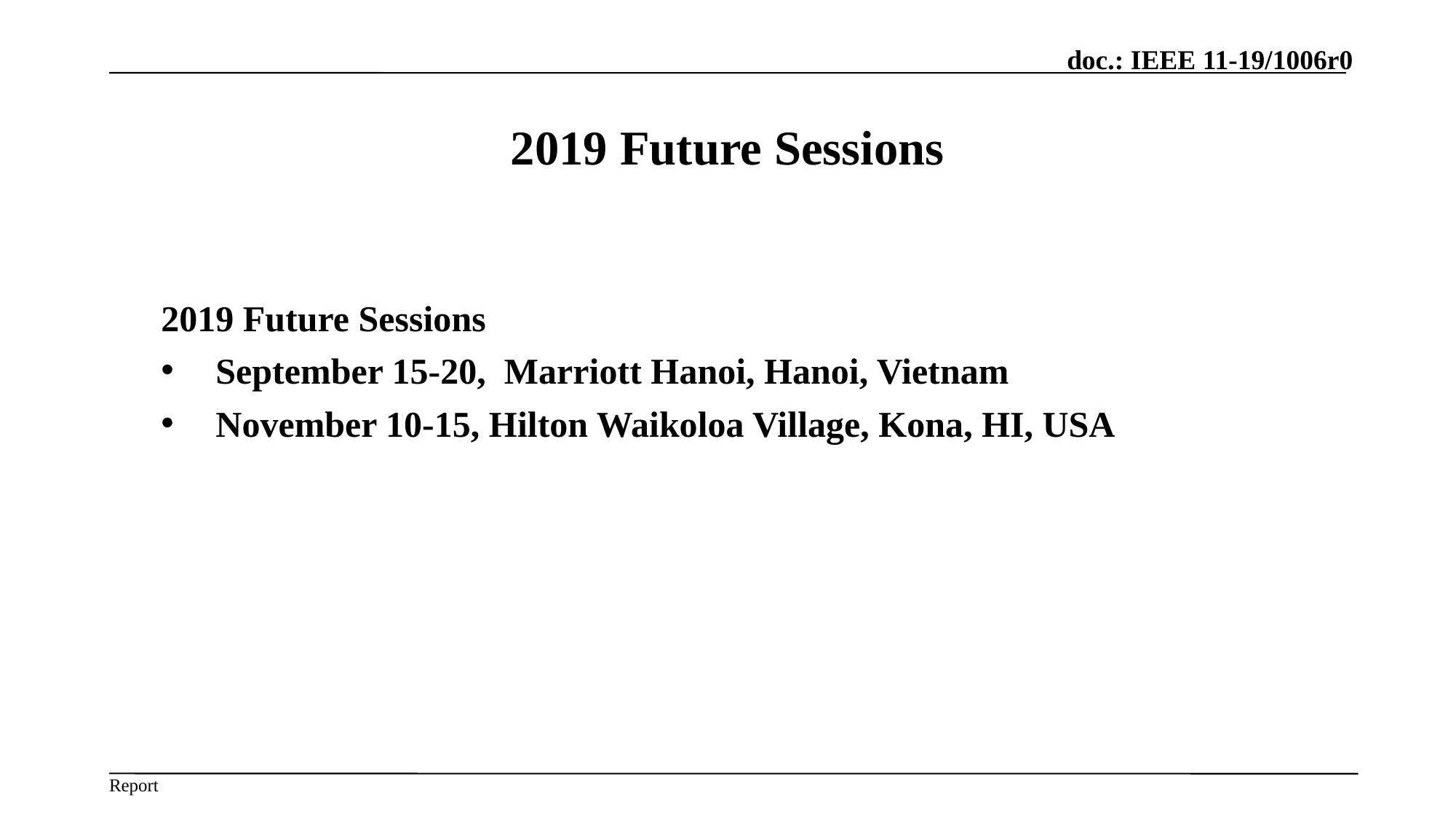

# 2019 Future Sessions

2019 Future Sessions
September 15-20,  Marriott Hanoi, Hanoi, Vietnam
November 10-15, Hilton Waikoloa Village, Kona, HI, USA